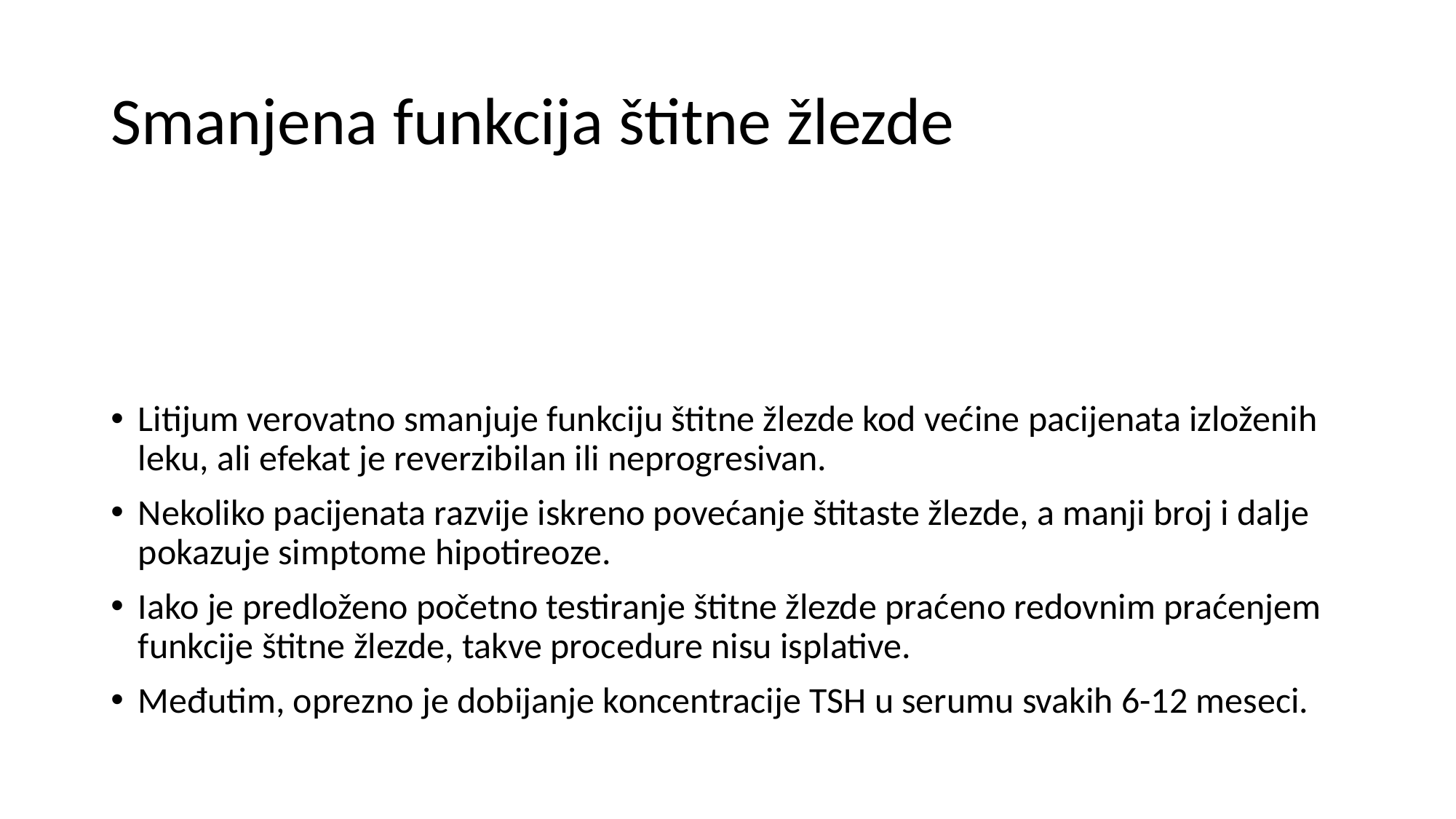

# Smanjena funkcija štitne žlezde
Litijum verovatno smanjuje funkciju štitne žlezde kod većine pacijenata izloženih leku, ali efekat je reverzibilan ili neprogresivan.
Nekoliko pacijenata razvije iskreno povećanje štitaste žlezde, a manji broj i dalje pokazuje simptome hipotireoze.
Iako je predloženo početno testiranje štitne žlezde praćeno redovnim praćenjem funkcije štitne žlezde, takve procedure nisu isplative.
Međutim, oprezno je dobijanje koncentracije TSH u serumu svakih 6-12 meseci.